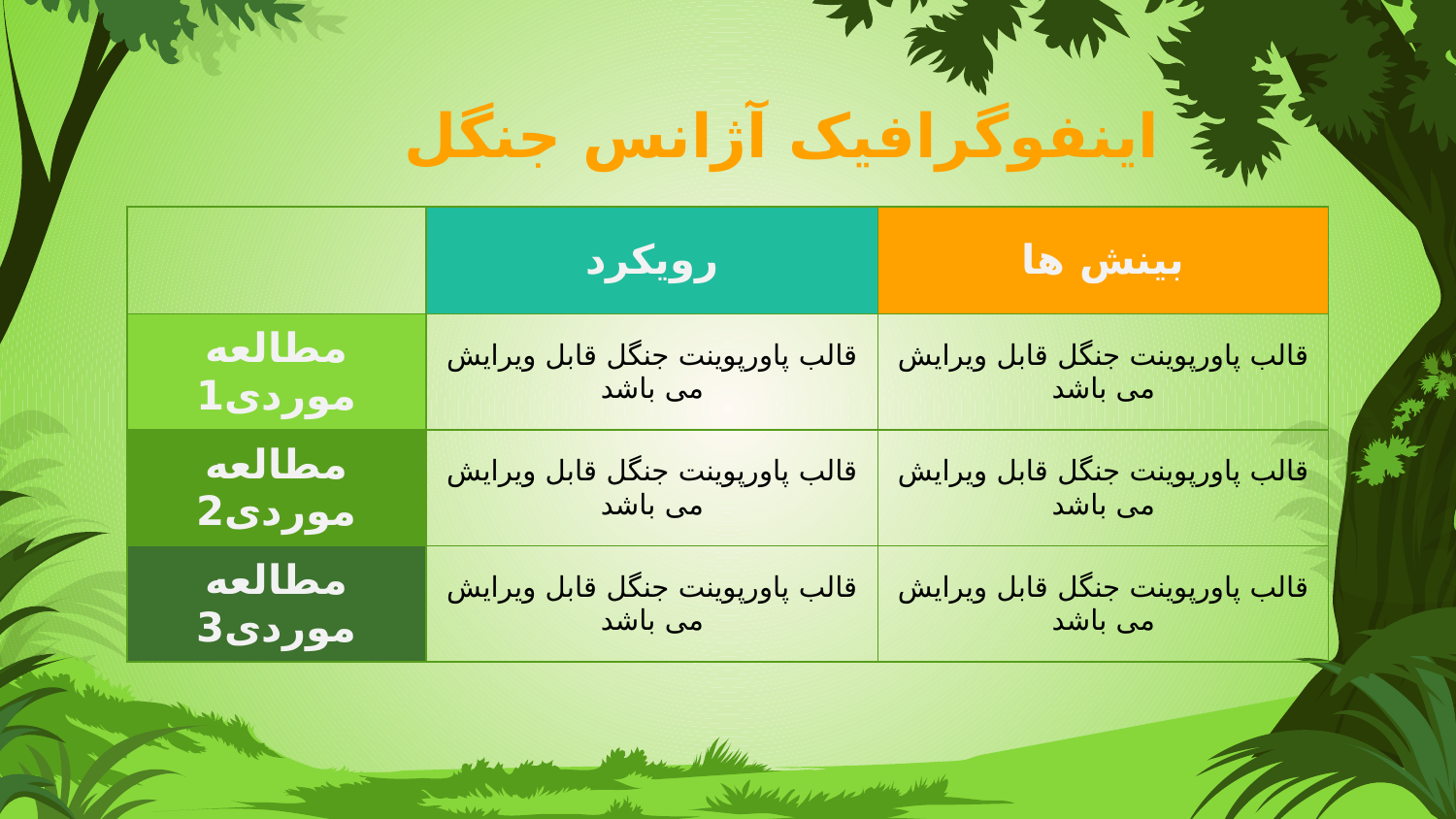

# اینفوگرافیک آژانس جنگل
|  | رویکرد | بینش ها |
| --- | --- | --- |
| مطالعه موردی1 | قالب پاورپوینت جنگل قابل ویرایش می باشد | قالب پاورپوینت جنگل قابل ویرایش می باشد |
| مطالعه موردی2 | قالب پاورپوینت جنگل قابل ویرایش می باشد | قالب پاورپوینت جنگل قابل ویرایش می باشد |
| مطالعه موردی3 | قالب پاورپوینت جنگل قابل ویرایش می باشد | قالب پاورپوینت جنگل قابل ویرایش می باشد |